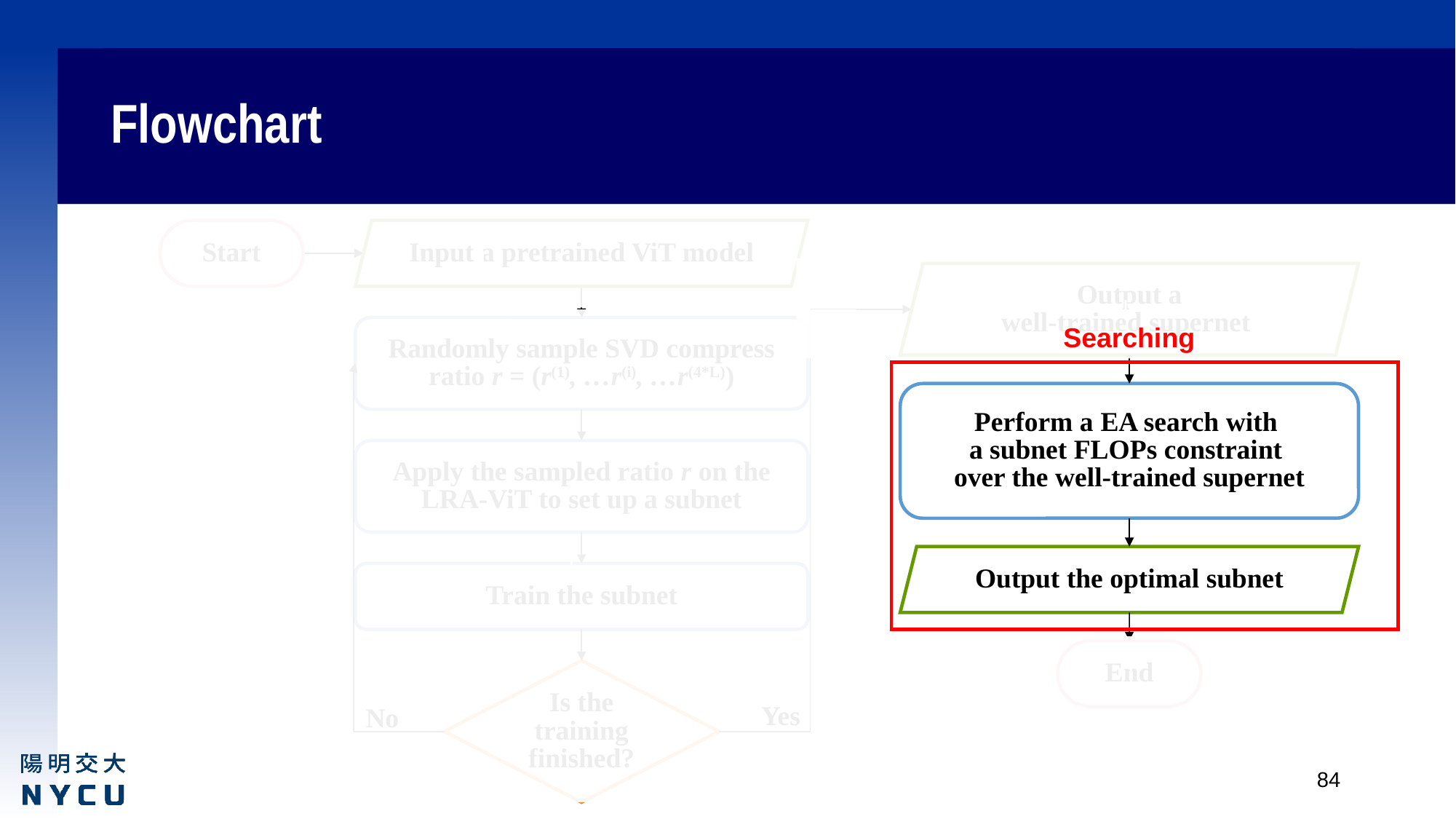

# Flowchart
I
Start
Input a pretrained ViT model
I
Output a
well-trained supernet
I
Searching
Randomly sample SVD compress ratio r = (r(1), …r(i), …r(4*L))

Perform a EA search with
a subnet FLOPs constraint
over the well-trained supernet
Apply the sampled ratio r on the LRA-ViT to set up a subnet
Output the optimal subnet
Train the subnet
I
End
Is the training finished?
Yes
No
84